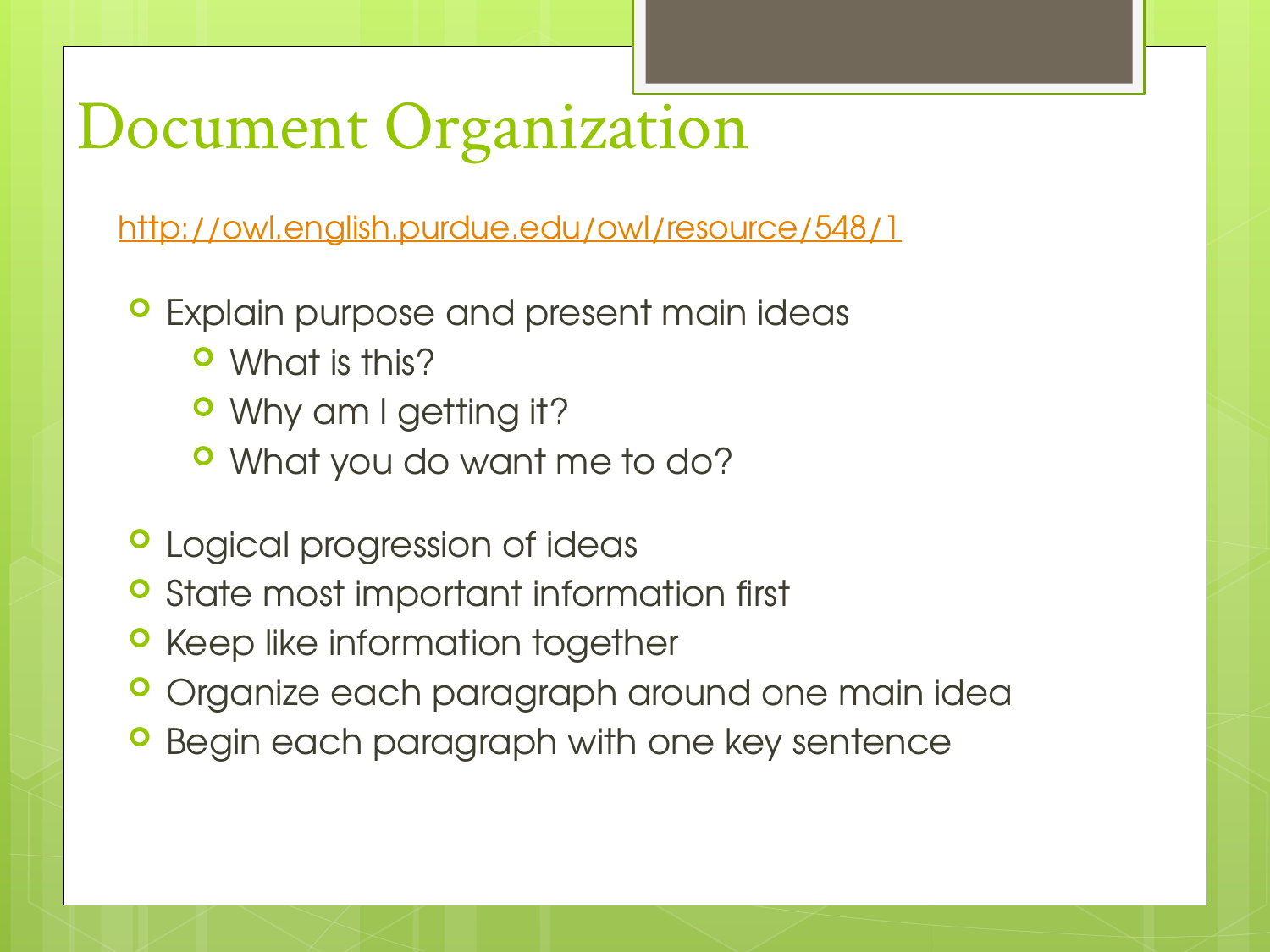

# Document Organization
http://owl.english.purdue.edu/owl/resource/548/1

Explain purpose and present main ideas
What is this?
Why am I getting it?
What you do want me to do?

Logical progression of ideas
State most important information first
Keep like information together
Organize each paragraph around one main idea
Begin each paragraph with one key sentence